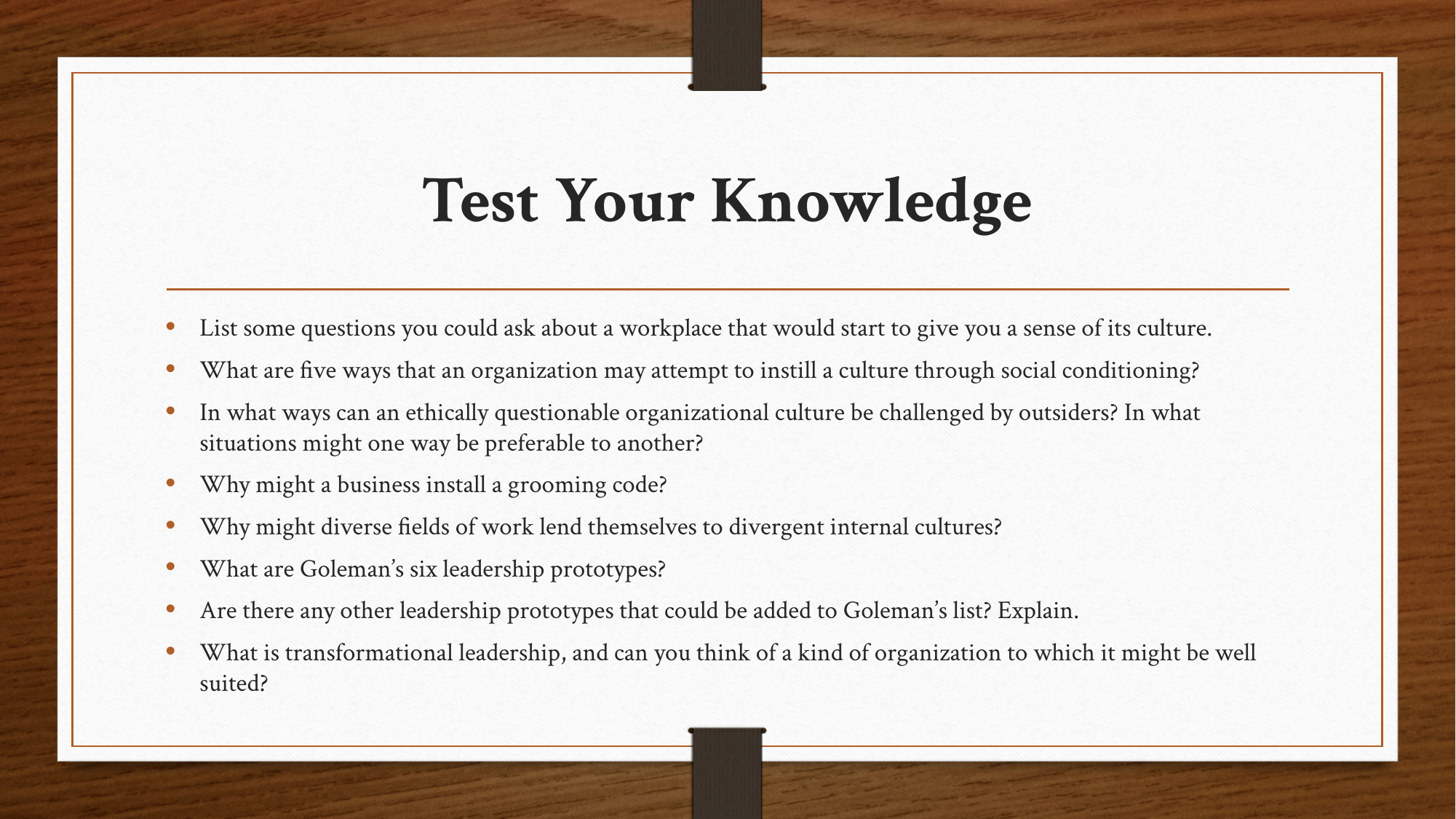

# Test Your Knowledge
List some questions you could ask about a workplace that would start to give you a sense of its culture.
What are five ways that an organization may attempt to instill a culture through social conditioning?
In what ways can an ethically questionable organizational culture be challenged by outsiders? In what situations might one way be preferable to another?
Why might a business install a grooming code?
Why might diverse fields of work lend themselves to divergent internal cultures?
What are Goleman’s six leadership prototypes?
Are there any other leadership prototypes that could be added to Goleman’s list? Explain.
What is transformational leadership, and can you think of a kind of organization to which it might be well suited?